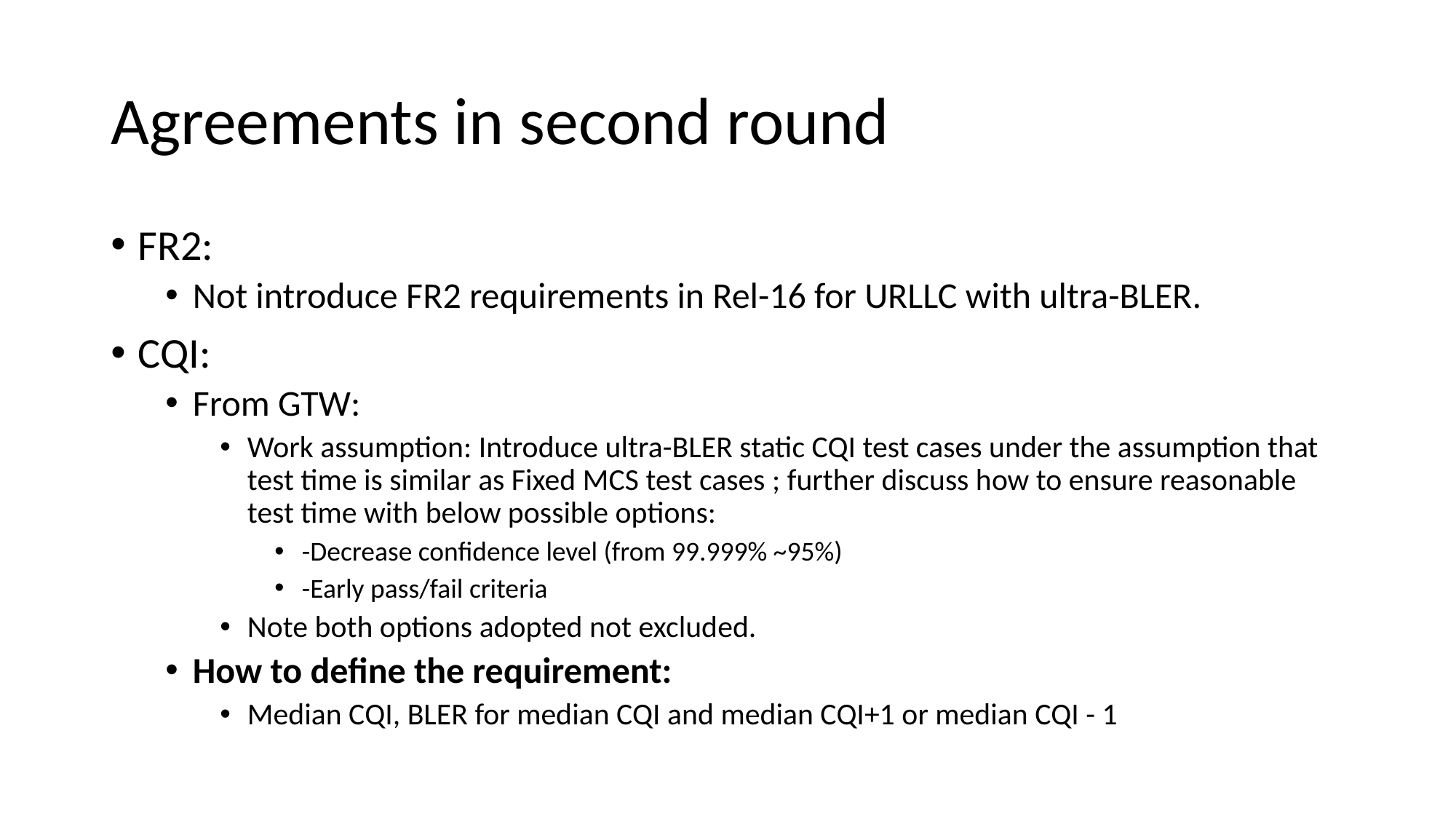

# Agreements in second round
FR2:
Not introduce FR2 requirements in Rel-16 for URLLC with ultra-BLER.
CQI:
From GTW:
Work assumption: Introduce ultra-BLER static CQI test cases under the assumption that test time is similar as Fixed MCS test cases ; further discuss how to ensure reasonable test time with below possible options:
-Decrease confidence level (from 99.999% ~95%)
-Early pass/fail criteria
Note both options adopted not excluded.
How to define the requirement:
Median CQI, BLER for median CQI and median CQI+1 or median CQI - 1